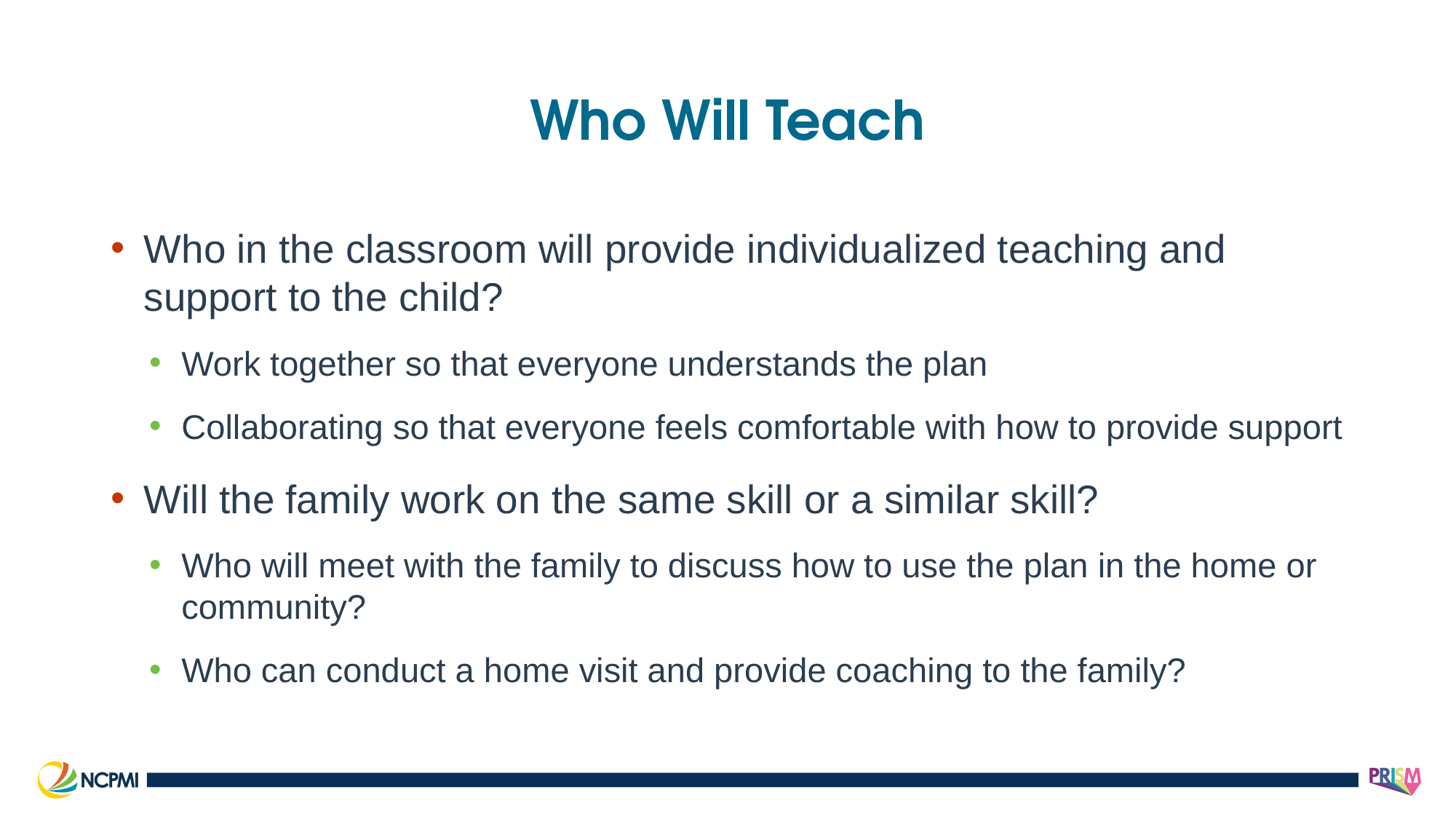

# Who Will Teach
Who in the classroom will provide individualized teaching and support to the child?
Work together so that everyone understands the plan
Collaborating so that everyone feels comfortable with how to provide support
Will the family work on the same skill or a similar skill?
Who will meet with the family to discuss how to use the plan in the home or community?
Who can conduct a home visit and provide coaching to the family?